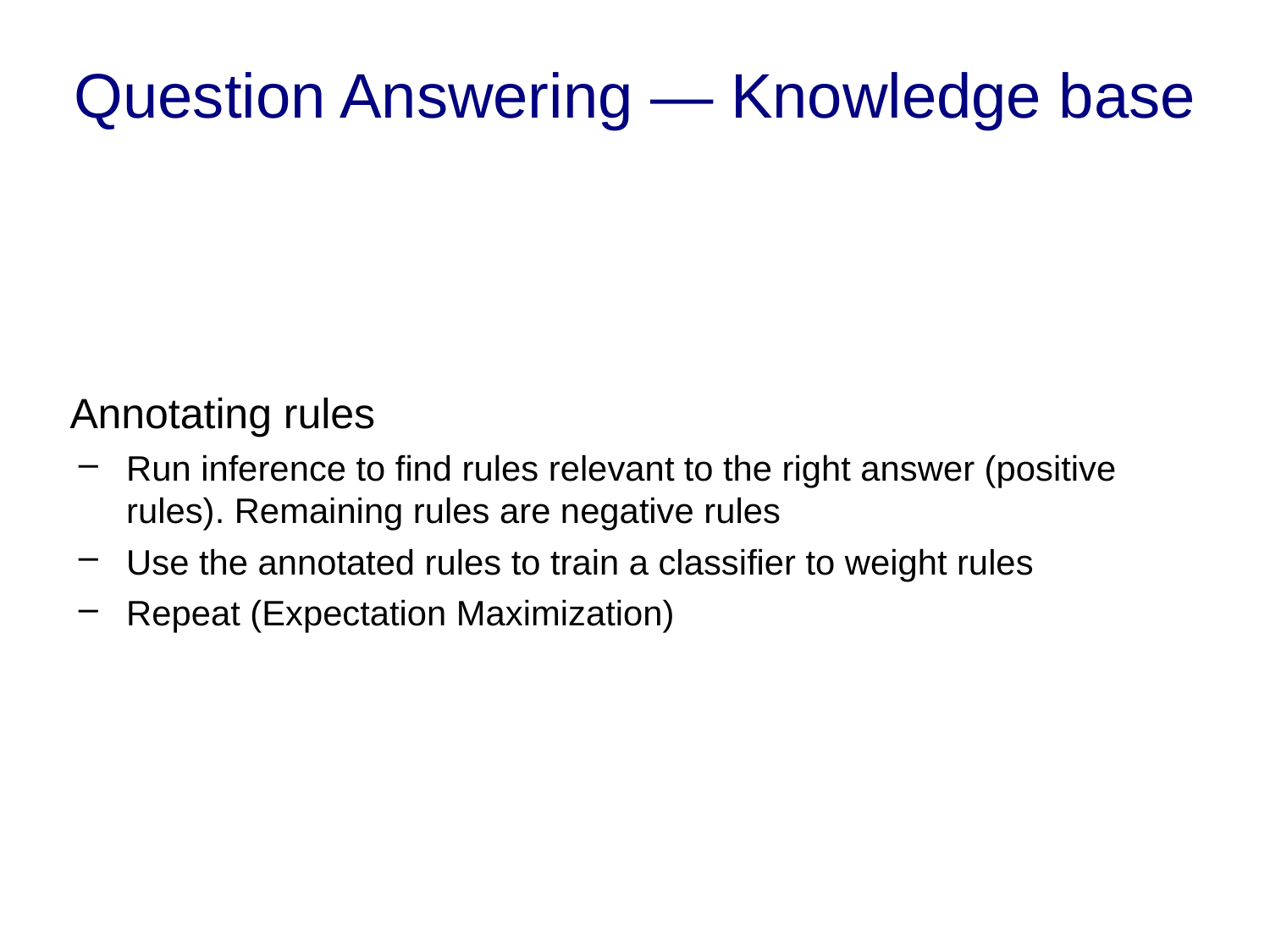

# Question Answering — Knowledge base
Annotating rules
Run inference to find rules relevant to the right answer (positive rules). Remaining rules are negative rules
Use the annotated rules to train a classifier to weight rules
Repeat (Expectation Maximization)
71